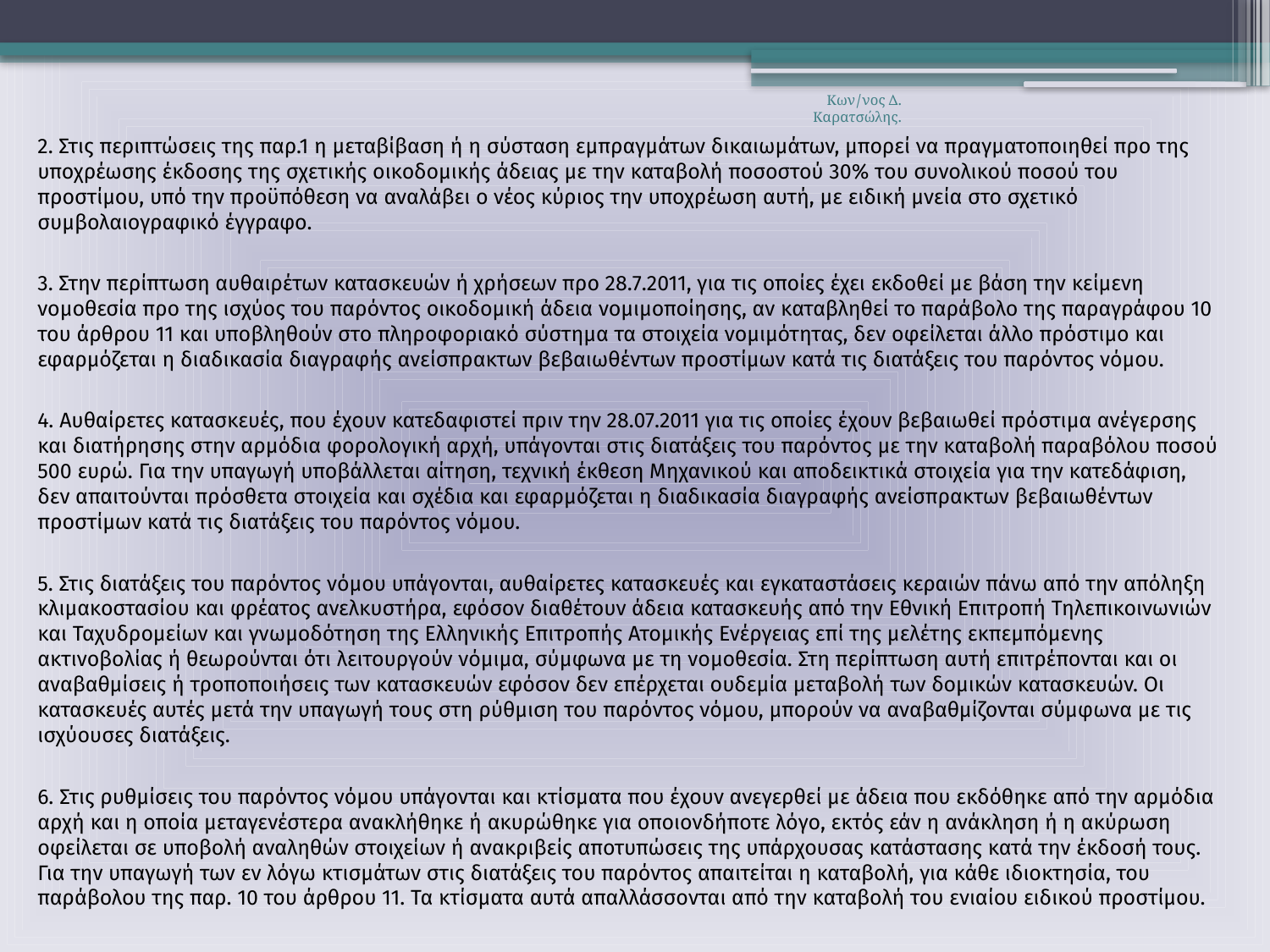

Κων/νος Δ. Καρατσώλης.
2. Στις περιπτώσεις της παρ.1 η μεταβίβαση ή η σύσταση εμπραγμάτων δικαιωμάτων, μπορεί να πραγματοποιηθεί προ της υποχρέωσης έκδοσης της σχετικής οικοδομικής άδειας με την καταβολή ποσοστού 30% του συνολικού ποσού του προστίμου, υπό την προϋπόθεση να αναλάβει ο νέος κύριος την υποχρέωση αυτή, με ειδική μνεία στο σχετικό συμβολαιογραφικό έγγραφο.

3. Στην περίπτωση αυθαιρέτων κατασκευών ή χρήσεων προ 28.7.2011, για τις οποίες έχει εκδοθεί με βάση την κείμενη νομοθεσία προ της ισχύος του παρόντος οικοδομική άδεια νομιμοποίησης, αν καταβληθεί το παράβολο της παραγράφου 10 του άρθρου 11 και υποβληθούν στο πληροφοριακό σύστημα τα στοιχεία νομιμότητας, δεν οφείλεται άλλο πρόστιμο και εφαρμόζεται η διαδικασία διαγραφής ανείσπρακτων βεβαιωθέντων προστίμων κατά τις διατάξεις του παρόντος νόμου.

4. Αυθαίρετες κατασκευές, που έχουν κατεδαφιστεί πριν την 28.07.2011 για τις οποίες έχουν βεβαιωθεί πρόστιμα ανέγερσης και διατήρησης στην αρμόδια φορολογική αρχή, υπάγονται στις διατάξεις του παρόντος με την καταβολή παραβόλου ποσού 500 ευρώ. Για την υπαγωγή υποβάλλεται αίτηση, τεχνική έκθεση Μηχανικού και αποδεικτικά στοιχεία για την κατεδάφιση, δεν απαιτούνται πρόσθετα στοιχεία και σχέδια και εφαρμόζεται η διαδικασία διαγραφής ανείσπρακτων βεβαιωθέντων προστίμων κατά τις διατάξεις του παρόντος νόμου.

5. Στις διατάξεις του παρόντος νόμου υπάγονται, αυθαίρετες κατασκευές και εγκαταστάσεις κεραιών πάνω από την απόληξη κλιμακοστασίου και φρέατος ανελκυστήρα, εφόσον διαθέτουν άδεια κατασκευής από την Εθνική Επιτροπή Τηλεπικοινωνιών και Ταχυδρομείων και γνωμοδότηση της Ελληνικής Επιτροπής Ατομικής Ενέργειας επί της μελέτης εκπεμπόμενης ακτινοβολίας ή θεωρούνται ότι λειτουργούν νόμιμα, σύμφωνα με τη νομοθεσία. Στη περίπτωση αυτή επιτρέπονται και οι αναβαθμίσεις ή τροποποιήσεις των κατασκευών εφόσον δεν επέρχεται ουδεμία μεταβολή των δομικών κατασκευών. Οι κατασκευές αυτές μετά την υπαγωγή τους στη ρύθμιση του παρόντος νόμου, μπορούν να αναβαθμίζονται σύμφωνα με τις ισχύουσες διατάξεις.

6. Στις ρυθμίσεις του παρόντος νόμου υπάγονται και κτίσματα που έχουν ανεγερθεί με άδεια που εκδόθηκε από την αρμόδια αρχή και η οποία μεταγενέστερα ανακλήθηκε ή ακυρώθηκε για οποιονδήποτε λόγο, εκτός εάν η ανάκληση ή η ακύρωση οφείλεται σε υποβολή αναληθών στοιχείων ή ανακριβείς αποτυπώσεις της υπάρχουσας κατάστασης κατά την έκδοσή τους. Για την υπαγωγή των εν λόγω κτισμάτων στις διατάξεις του παρόντος απαιτείται η καταβολή, για κάθε ιδιοκτησία, του παράβολου της παρ. 10 του άρθρου 11. Τα κτίσματα αυτά απαλλάσσονται από την καταβολή του ενιαίου ειδικού προστίμου.